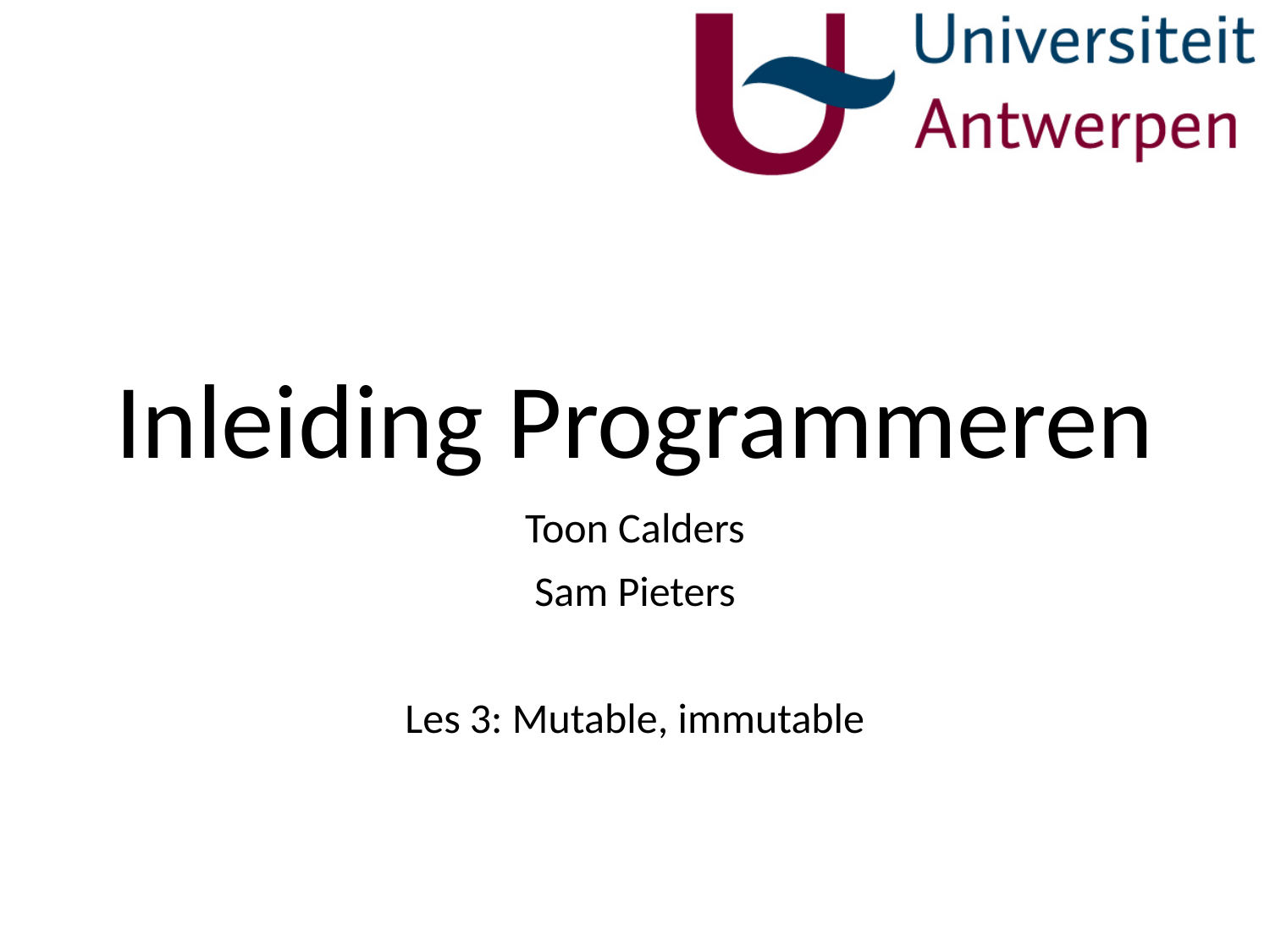

# Inleiding Programmeren
Toon Calders
Sam Pieters

Les 3: Mutable, immutable